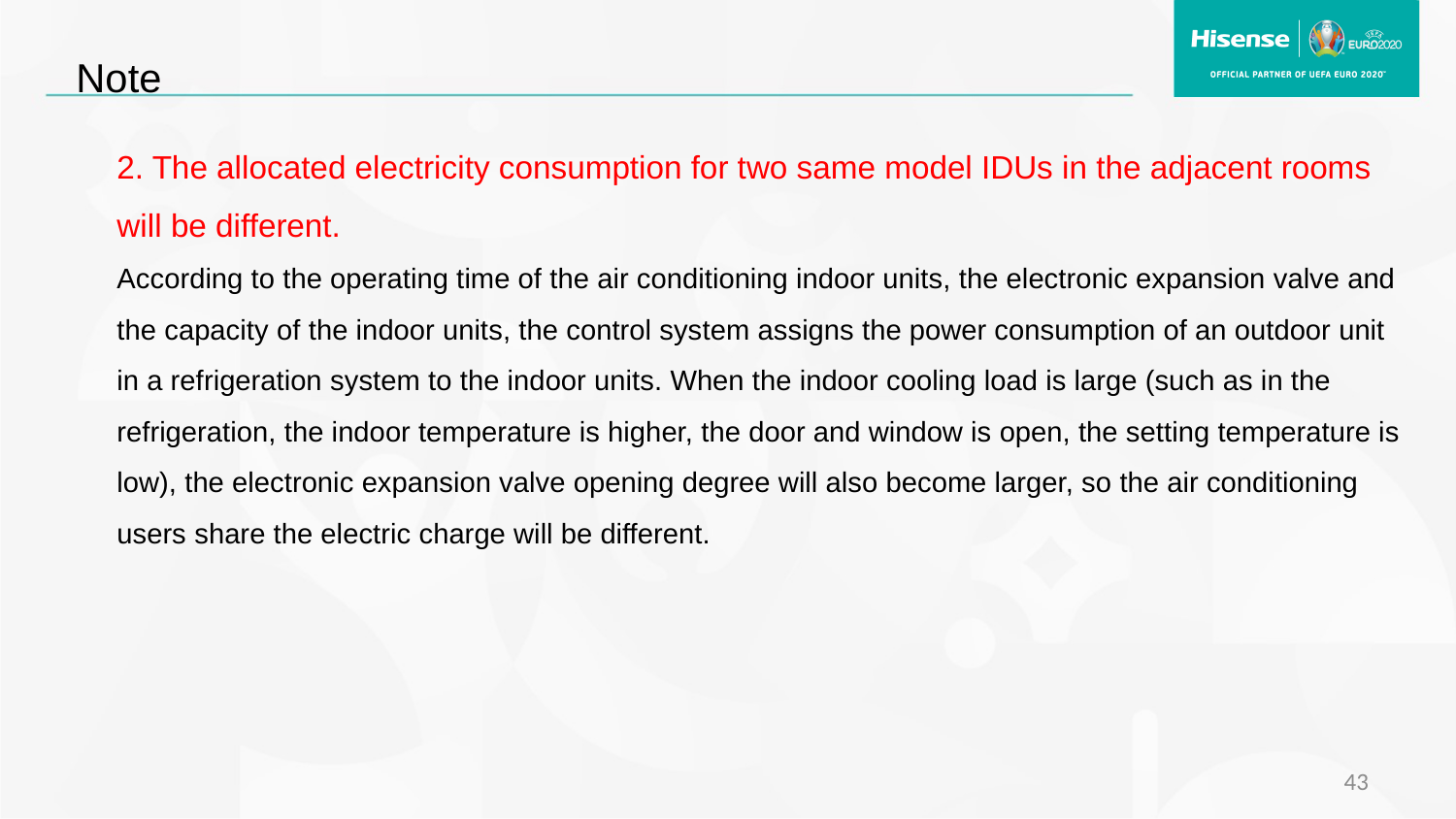

Note
2. The allocated electricity consumption for two same model IDUs in the adjacent rooms will be different.
According to the operating time of the air conditioning indoor units, the electronic expansion valve and the capacity of the indoor units, the control system assigns the power consumption of an outdoor unit in a refrigeration system to the indoor units. When the indoor cooling load is large (such as in the refrigeration, the indoor temperature is higher, the door and window is open, the setting temperature is low), the electronic expansion valve opening degree will also become larger, so the air conditioning users share the electric charge will be different.
43